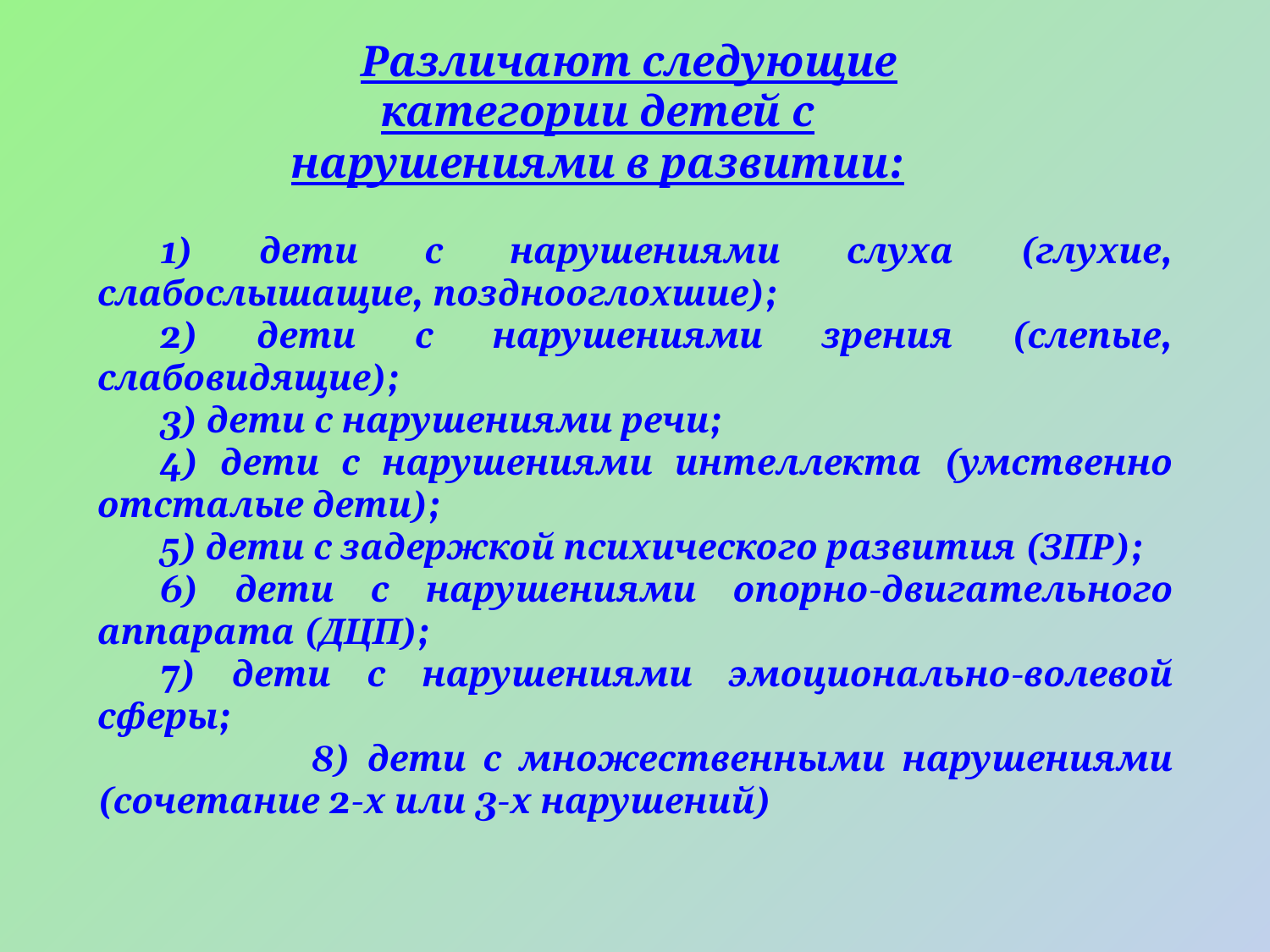

Различают следующие категории детей с нарушениями в развитии:
1) дети с нарушениями слуха (глухие, слабослышащие, позднооглохшие);
2) дети с нарушениями зрения (слепые, слабовидящие);
3) дети с нарушениями речи;
4) дети с нарушениями интеллекта (умственно отсталые дети);
5) дети с задержкой психического развития (ЗПР);
6) дети с нарушениями опорно-двигательного аппарата (ДЦП);
7) дети с нарушениями эмоционально-волевой сферы;
         8) дети с множественными нарушениями (сочетание 2-х или 3-х нарушений)